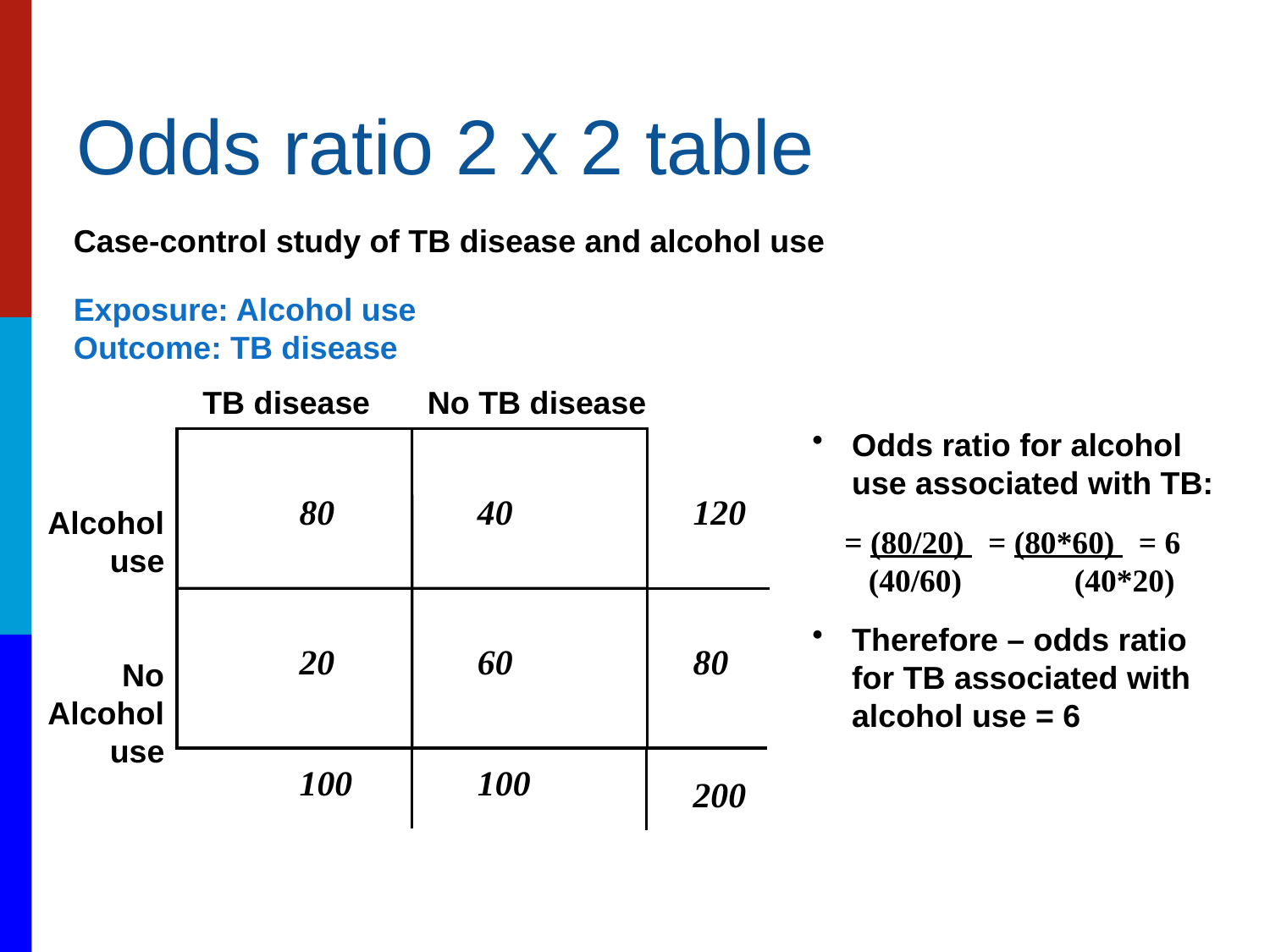

# Odds ratio 2 x 2 table
Case-control study of TB disease and alcohol use
Exposure: Alcohol use
Outcome: TB disease
   TB disease	No TB disease
Odds ratio for alcohol use associated with TB:
    = (80/20)   = (80*60)   = 6
       (40/60)	 (40*20)
Therefore – odds ratio for TB associated with alcohol use = 6

80
40
120
Alcohol
use

No
Alcohol
use
20
60
80
100
100
200